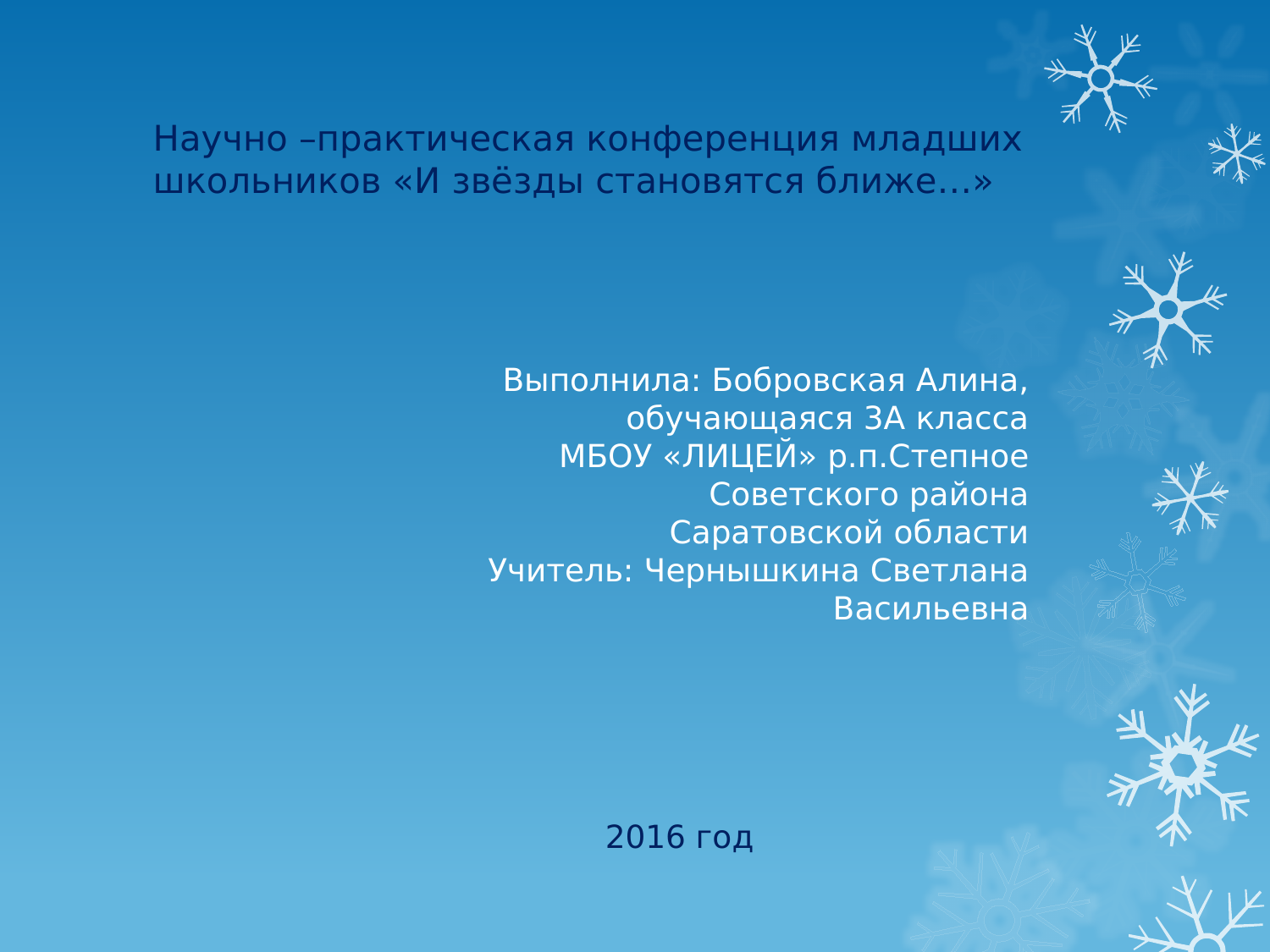

# Научно –практическая конференция младших школьников «И звёзды становятся ближе…»

Выполнила: Бобровская Алина, обучающаяся 3А класса
МБОУ «ЛИЦЕЙ» р.п.Степное
Советского района
 Саратовской области
Учитель: Чернышкина Светлана Васильевна

2016 год